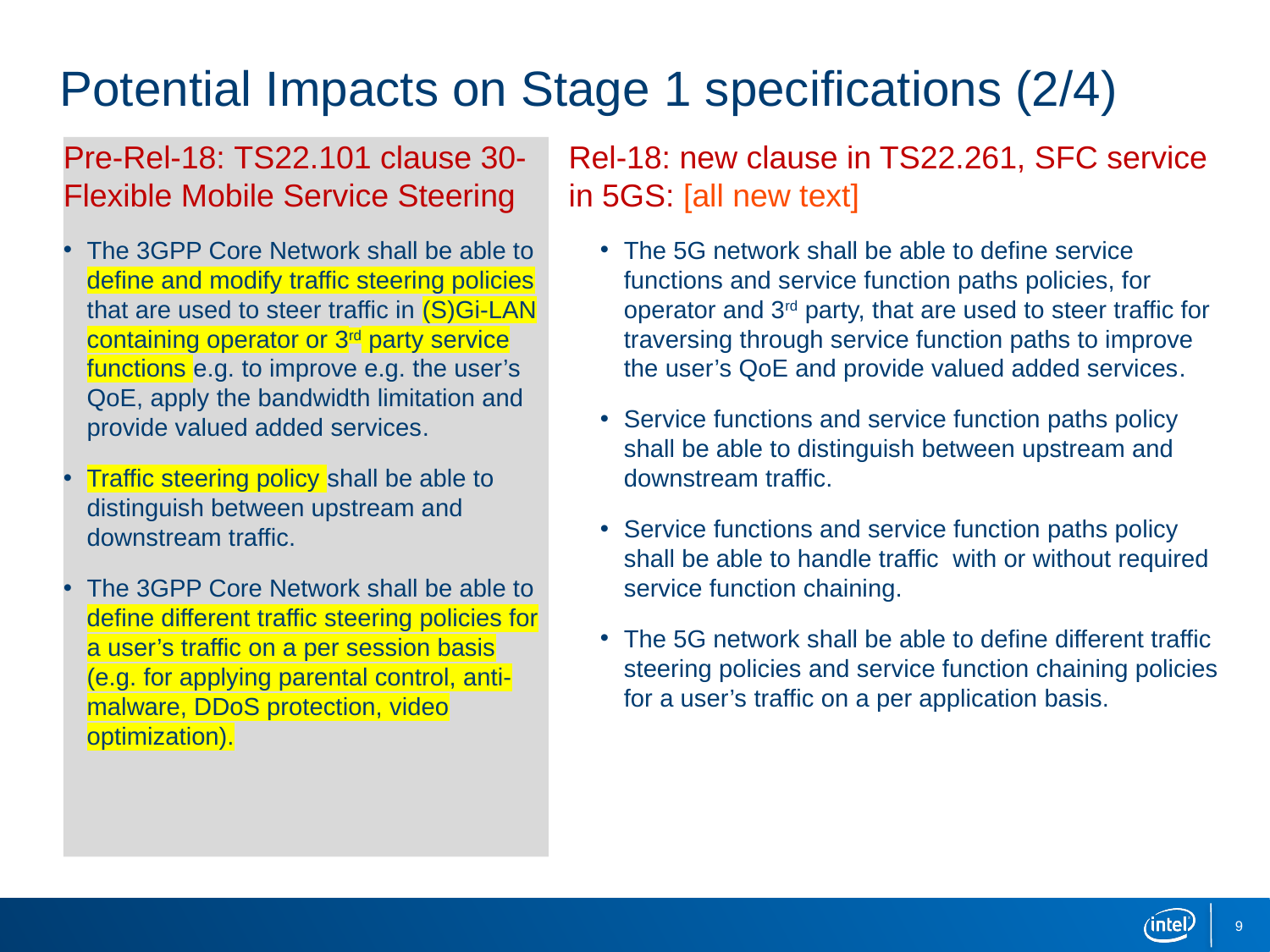

# Potential Impacts on Stage 1 specifications (2/4)
Pre-Rel-18: TS22.101 clause 30-Flexible Mobile Service Steering
The 3GPP Core Network shall be able to define and modify traffic steering policies that are used to steer traffic in (S)Gi-LAN containing operator or 3rd party service functions e.g. to improve e.g. the user’s QoE, apply the bandwidth limitation and provide valued added services.
Traffic steering policy shall be able to distinguish between upstream and downstream traffic.
The 3GPP Core Network shall be able to define different traffic steering policies for a user’s traffic on a per session basis (e.g. for applying parental control, anti-malware, DDoS protection, video optimization).

Rel-18: new clause in TS22.261, SFC service in 5GS: [all new text]
The 5G network shall be able to define service functions and service function paths policies, for operator and 3rd party, that are used to steer traffic for traversing through service function paths to improve the user’s QoE and provide valued added services.
Service functions and service function paths policy shall be able to distinguish between upstream and downstream traffic.
Service functions and service function paths policy shall be able to handle traffic  with or without required service function chaining.
The 5G network shall be able to define different traffic steering policies and service function chaining policies for a user’s traffic on a per application basis.
9